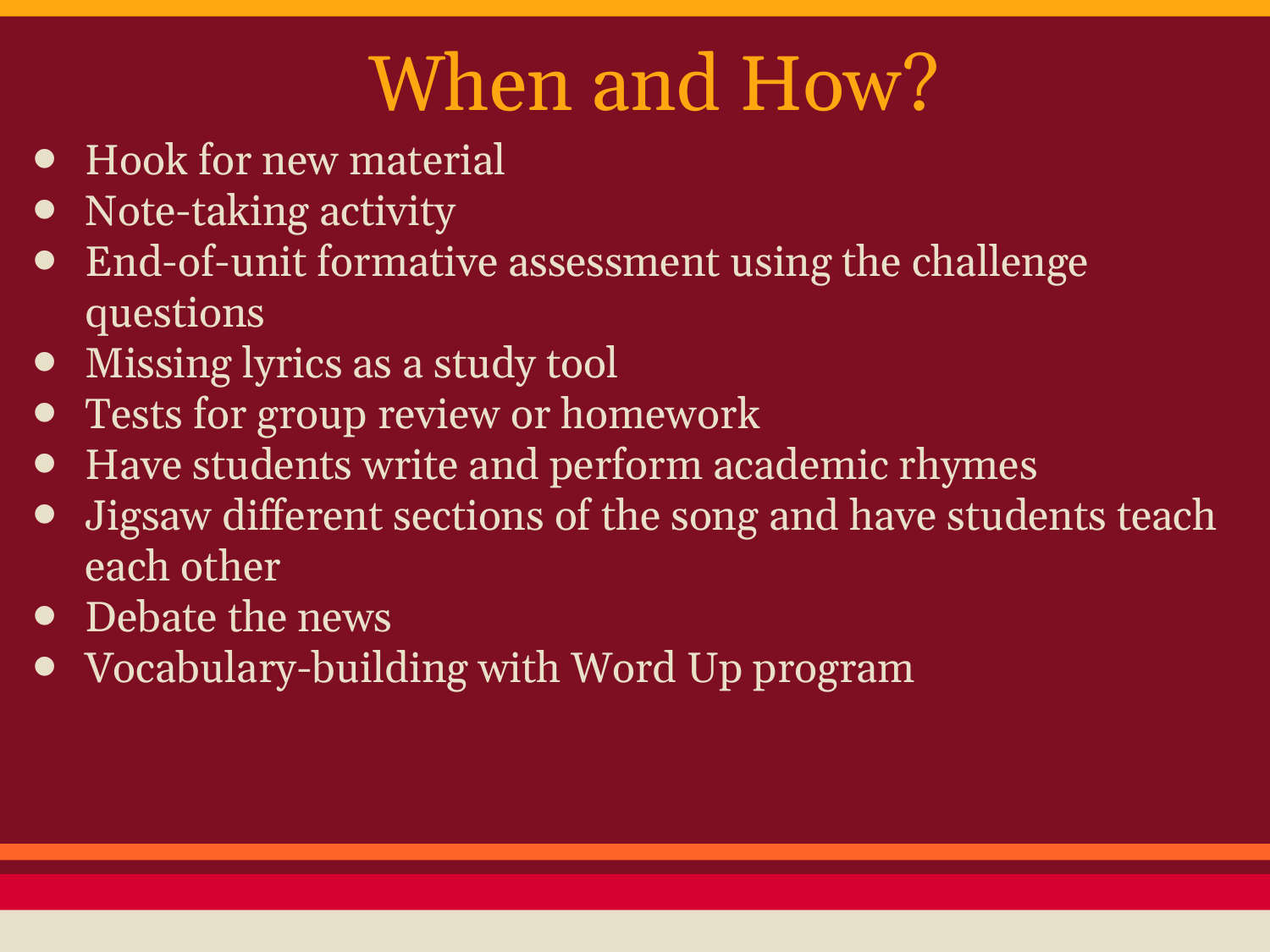

# When and How?
Hook for new material
Note-taking activity
End-of-unit formative assessment using the challenge questions
Missing lyrics as a study tool
Tests for group review or homework
Have students write and perform academic rhymes
Jigsaw different sections of the song and have students teach each other
Debate the news
Vocabulary-building with Word Up program